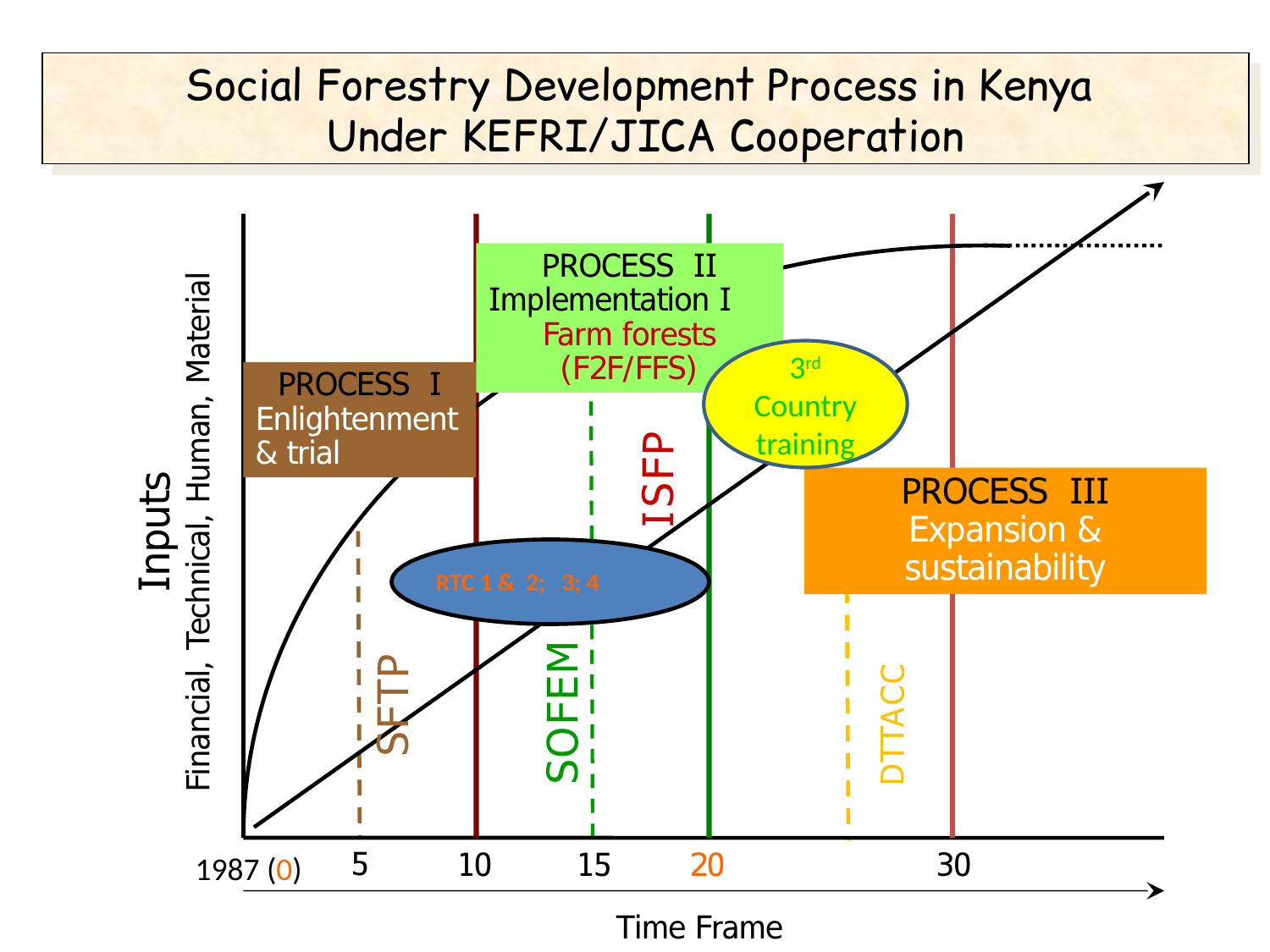

Social Forestry Development Process in Kenya
Under KEFRI/JICA Cooperation

Inputs
Financial, Technical, Human, Material

Time Frame

PROCESS  II
Implementation I
Farm forests (F2F/FFS)

3rd Country training
PROCESS  I
Enlightenment & trial
PROCESS  III
Expansion & sustainability

                  ISFP

RTC 1 &  2;   3; 4

                  DTTACC
SFTP
SOFEM
5
10
15
20
30
1987 (0)